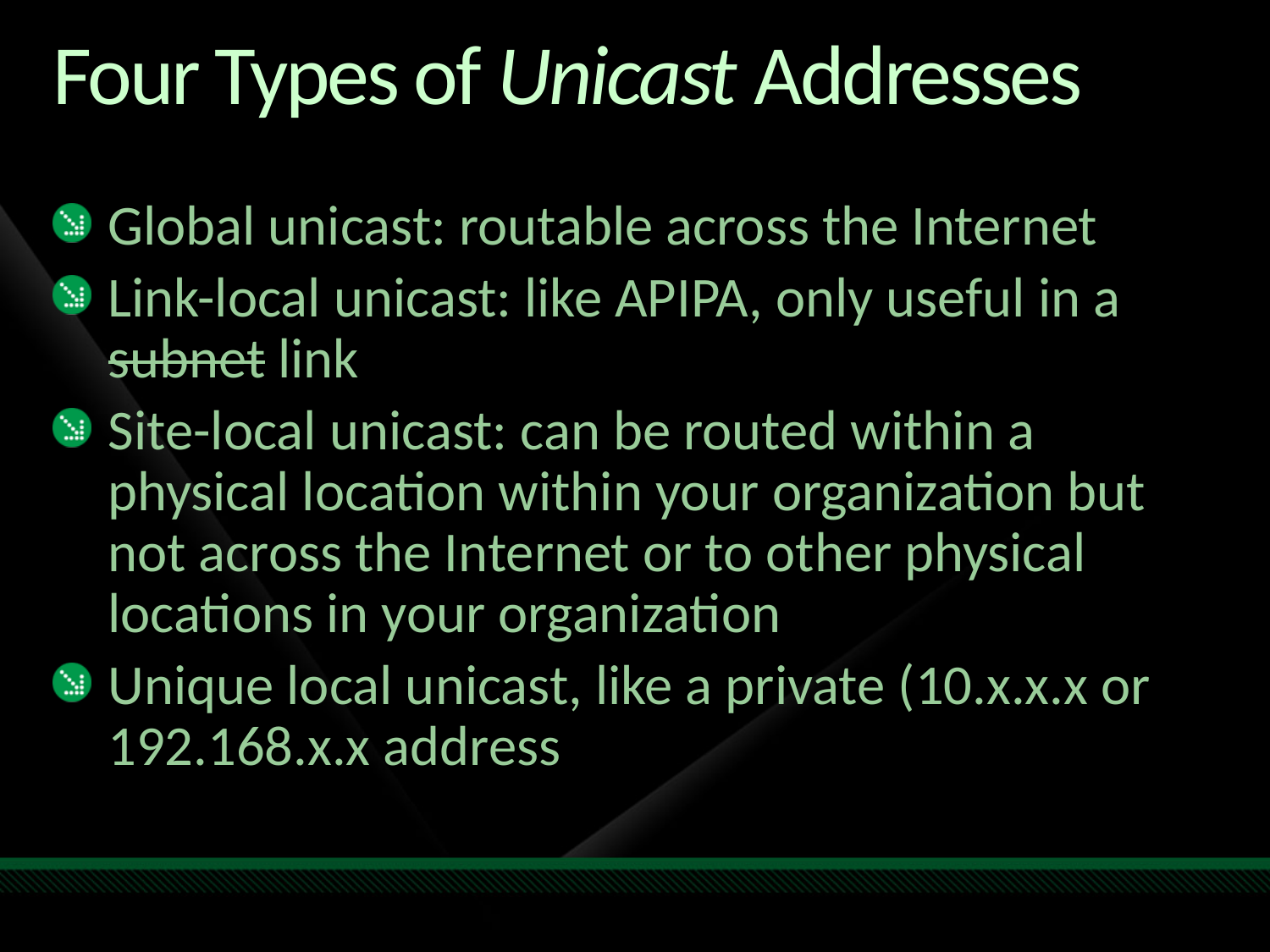

# Four Types of Unicast Addresses
Global unicast: routable across the Internet
Link-local unicast: like APIPA, only useful in a subnet link
Site-local unicast: can be routed within a physical location within your organization but not across the Internet or to other physical locations in your organization
Unique local unicast, like a private (10.x.x.x or 192.168.x.x address